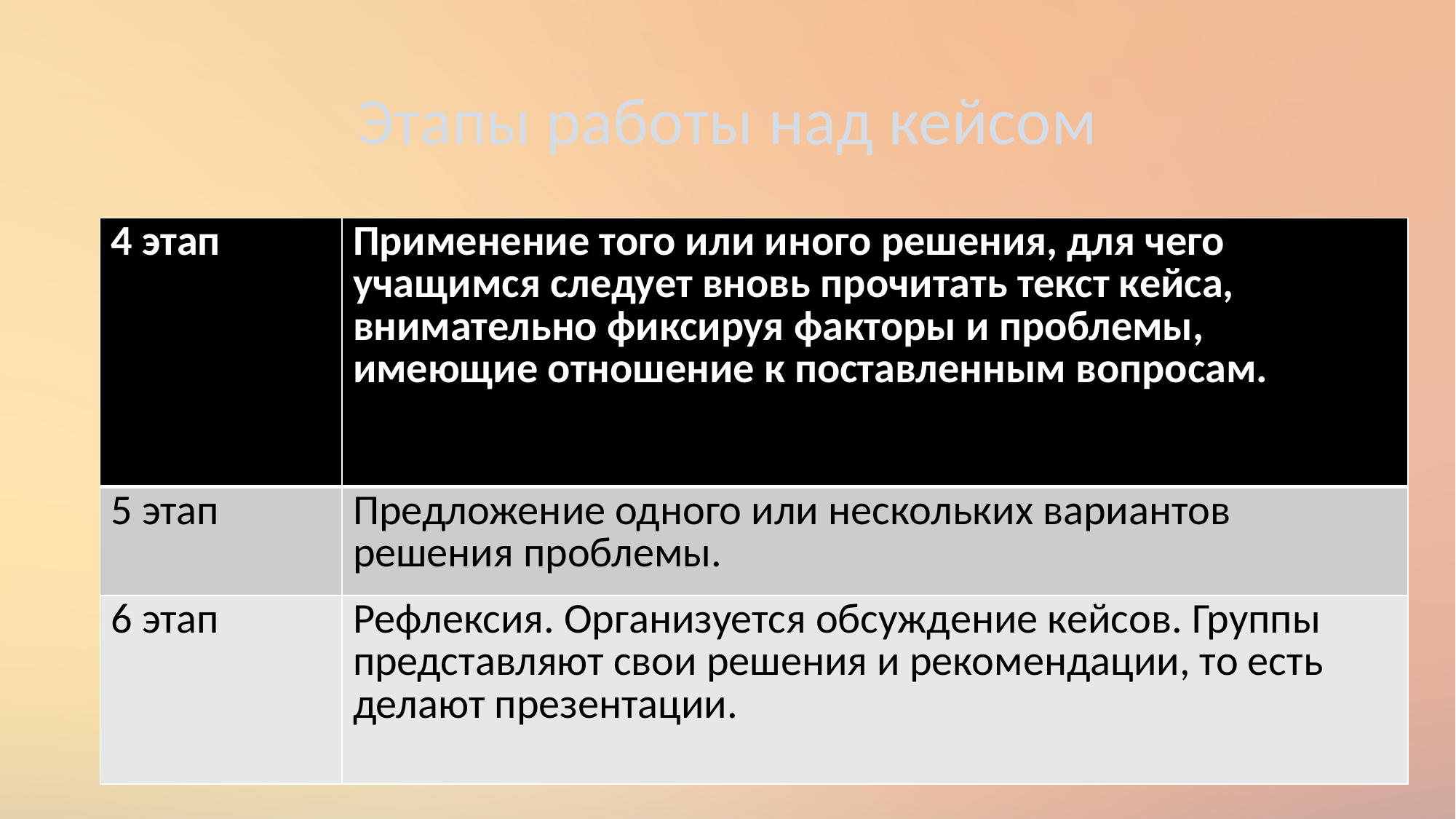

# Этапы работы над кейсом
| 4 этап | Применение того или иного решения, для чего учащимся следует вновь прочитать текст кейса, внимательно фиксируя факторы и проблемы, имеющие отношение к поставленным вопросам. |
| --- | --- |
| 5 этап | Предложение одного или нескольких вариантов решения проблемы. |
| 6 этап | Рефлексия. Организуется обсуждение кейсов. Группы представляют свои решения и рекомендации, то есть делают презентации. |